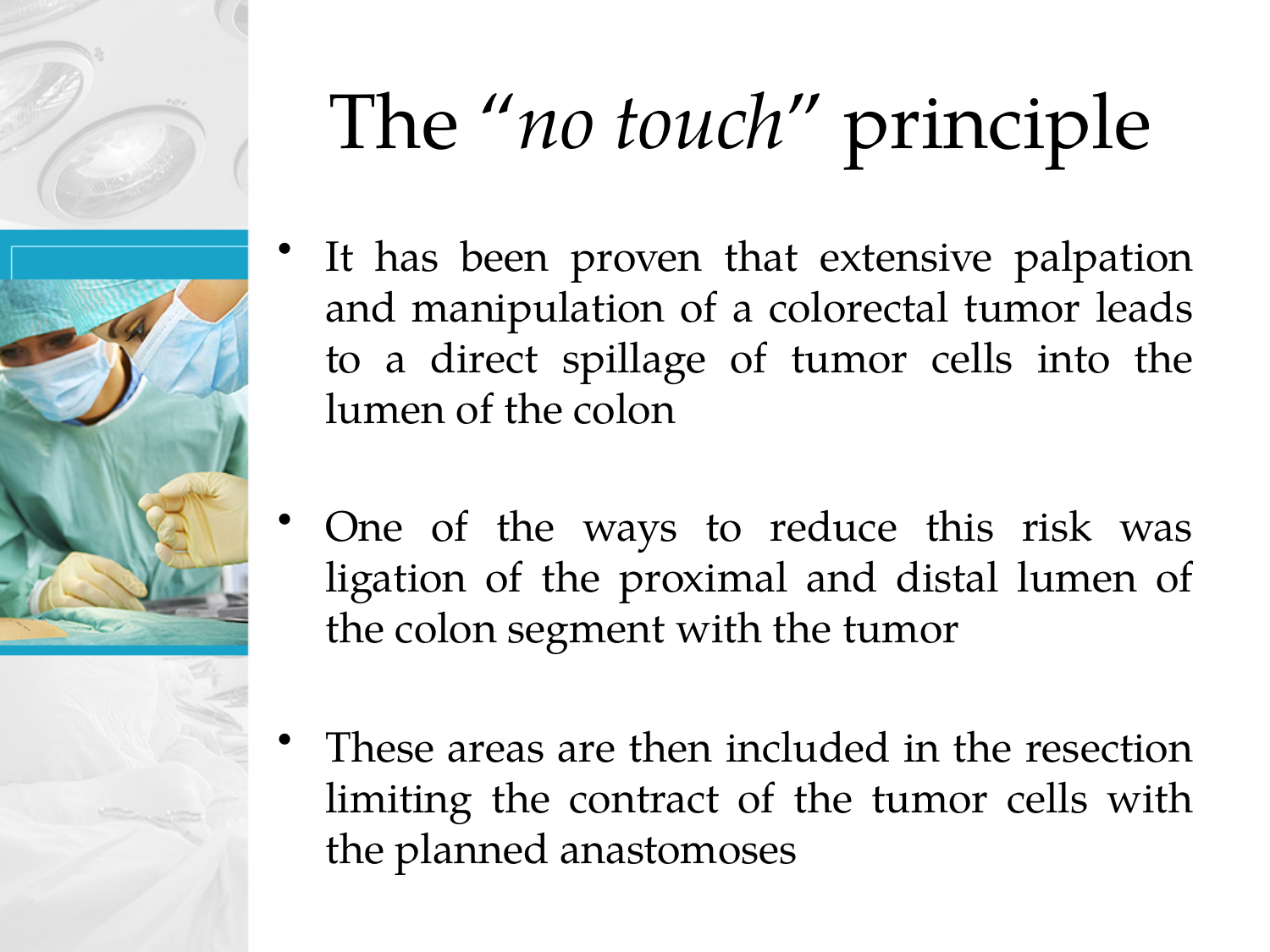

# The “no touch” principle
It has been proven that extensive palpation and manipulation of a colorectal tumor leads to a direct spillage of tumor cells into the lumen of the colon

One of the ways to reduce this risk was ligation of the proximal and distal lumen of the colon segment with the tumor

These areas are then included in the resection limiting the contract of the tumor cells with the planned anastomoses